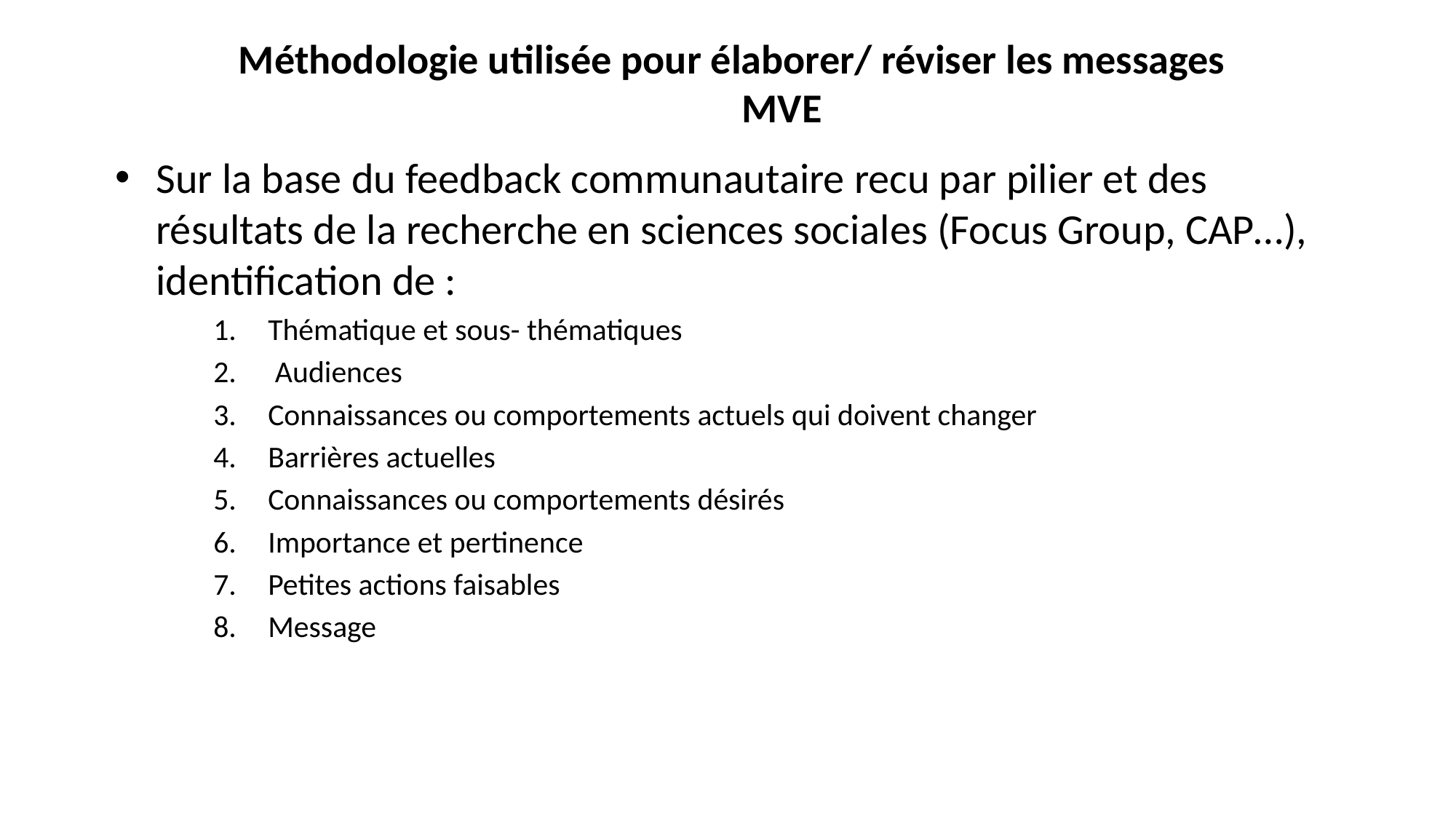

# Méthodologie utilisée pour élaborer/ réviser les messages MVE
Sur la base du feedback communautaire recu par pilier et des résultats de la recherche en sciences sociales (Focus Group, CAP…), identification de :
Thématique et sous- thématiques
 Audiences
Connaissances ou comportements actuels qui doivent changer
Barrières actuelles
Connaissances ou comportements désirés
Importance et pertinence
Petites actions faisables
Message